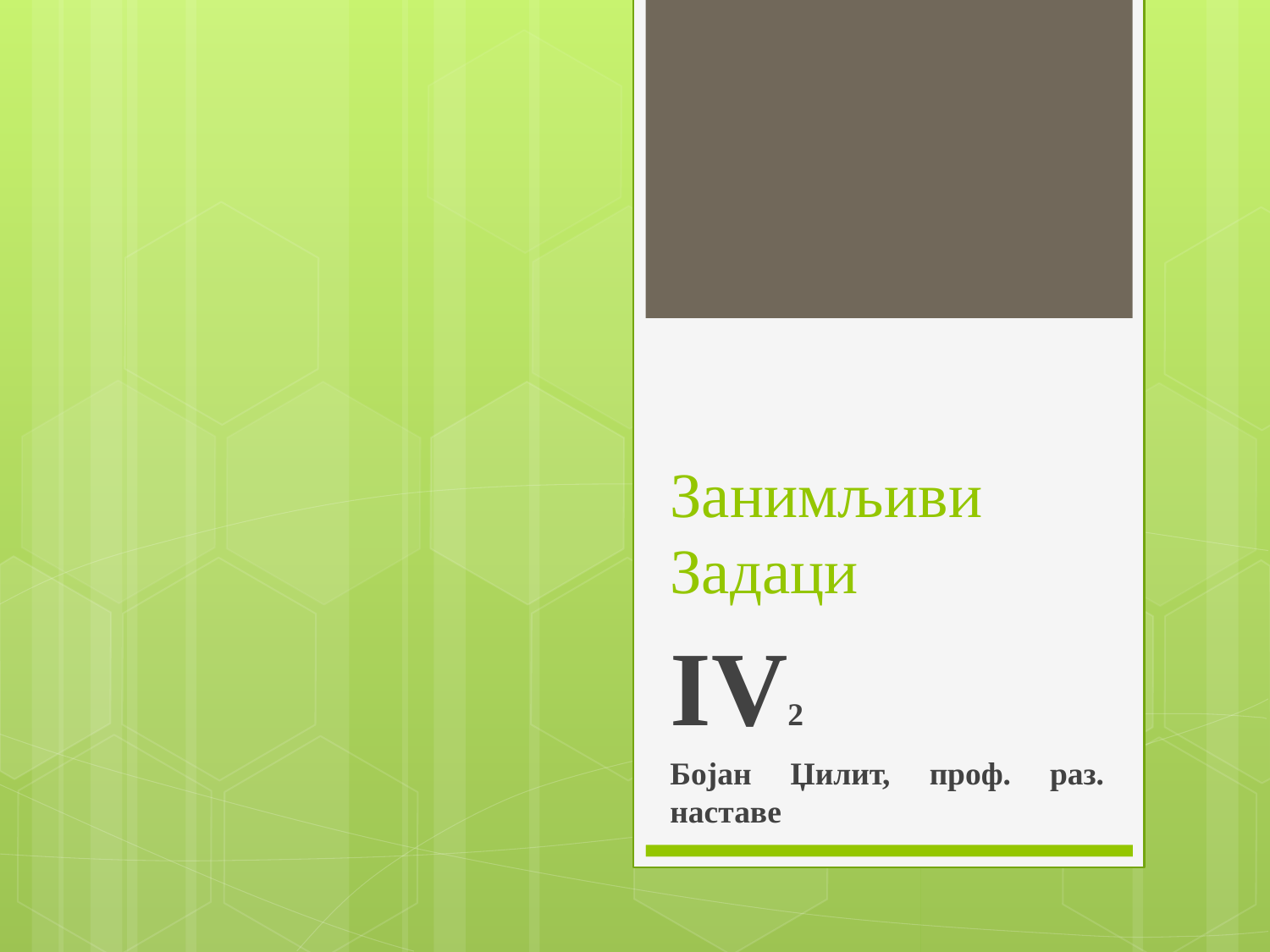

# Занимљиви Задаци
IV2
Бојан Џилит, проф. раз. наставе